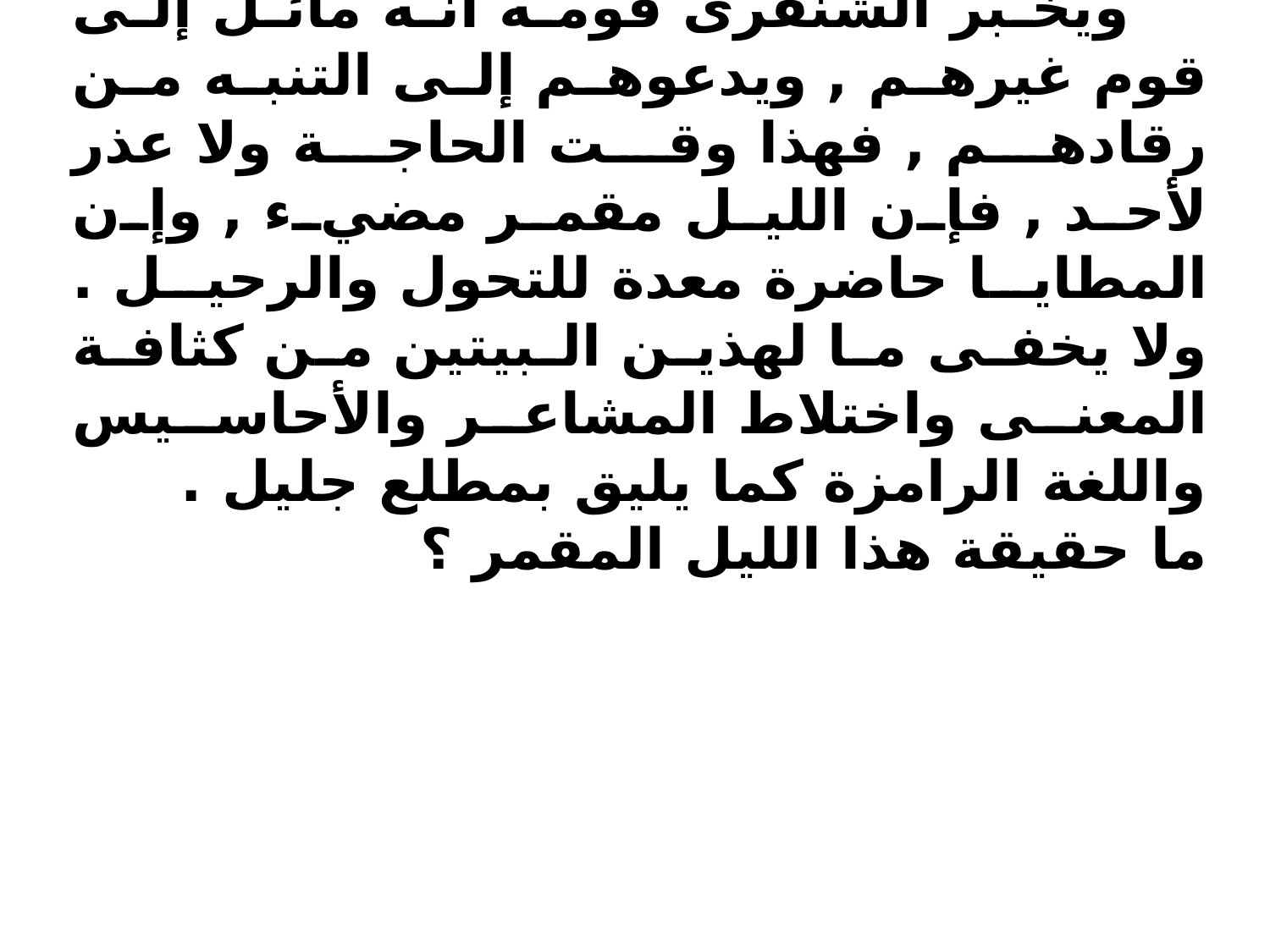

ويخبر الشنفرى قومه أنه مائل إلى قوم غيرهم , ويدعوهم إلى التنبه من رقادهم , فهذا وقت الحاجة ولا عذر لأحد , فإن الليل مقمر مضيء , وإن المطايا حاضرة معدة للتحول والرحيل . ولا يخفى ما لهذين البيتين من كثافة المعنى واختلاط المشاعر والأحاسيس واللغة الرامزة كما يليق بمطلع جليل .
ما حقيقة هذا الليل المقمر ؟